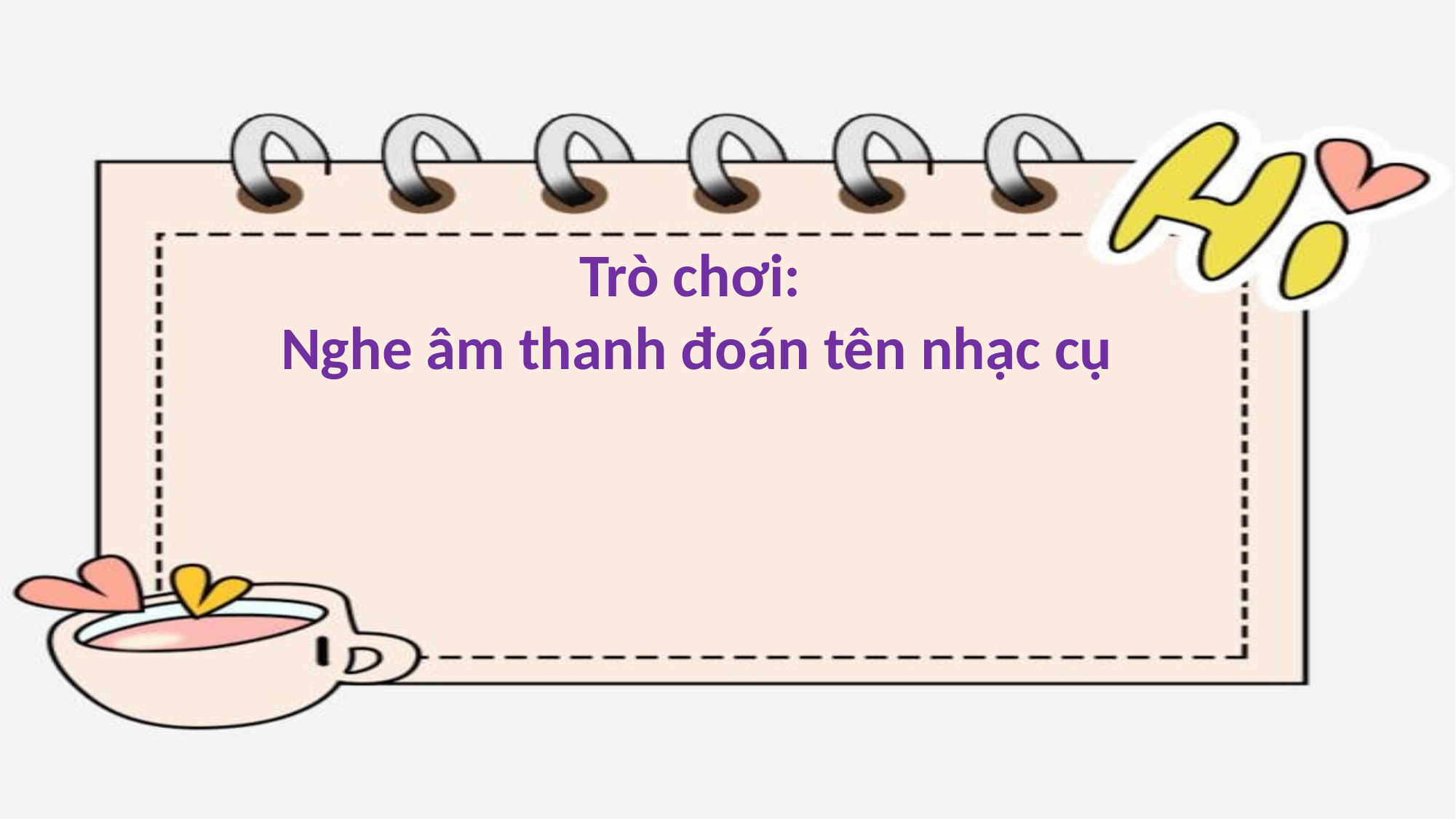

Trò chơi:
 Nghe âm thanh đoán tên nhạc cụ